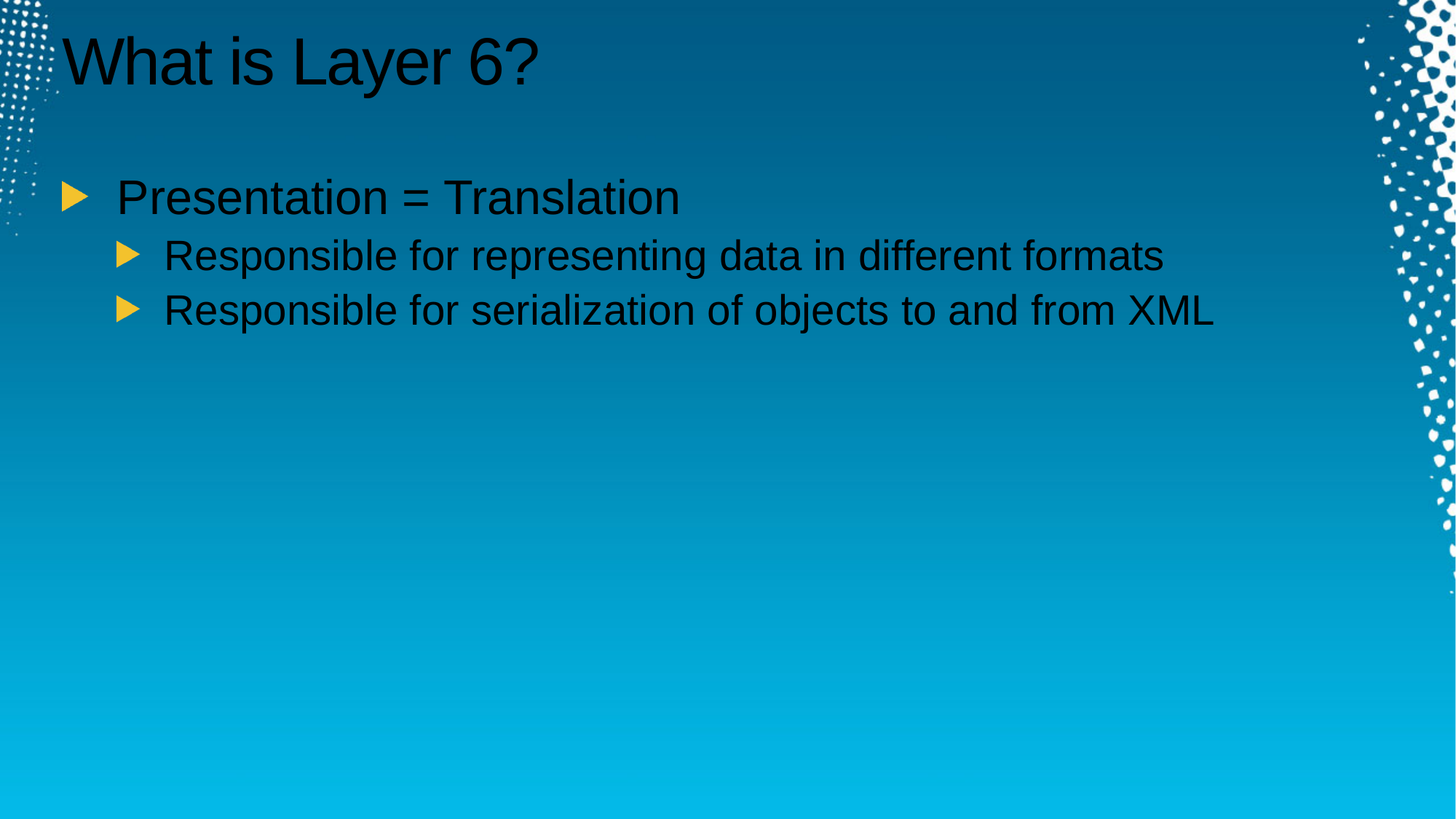

# What is Layer 6?
Presentation = Translation
Responsible for representing data in different formats
Responsible for serialization of objects to and from XML